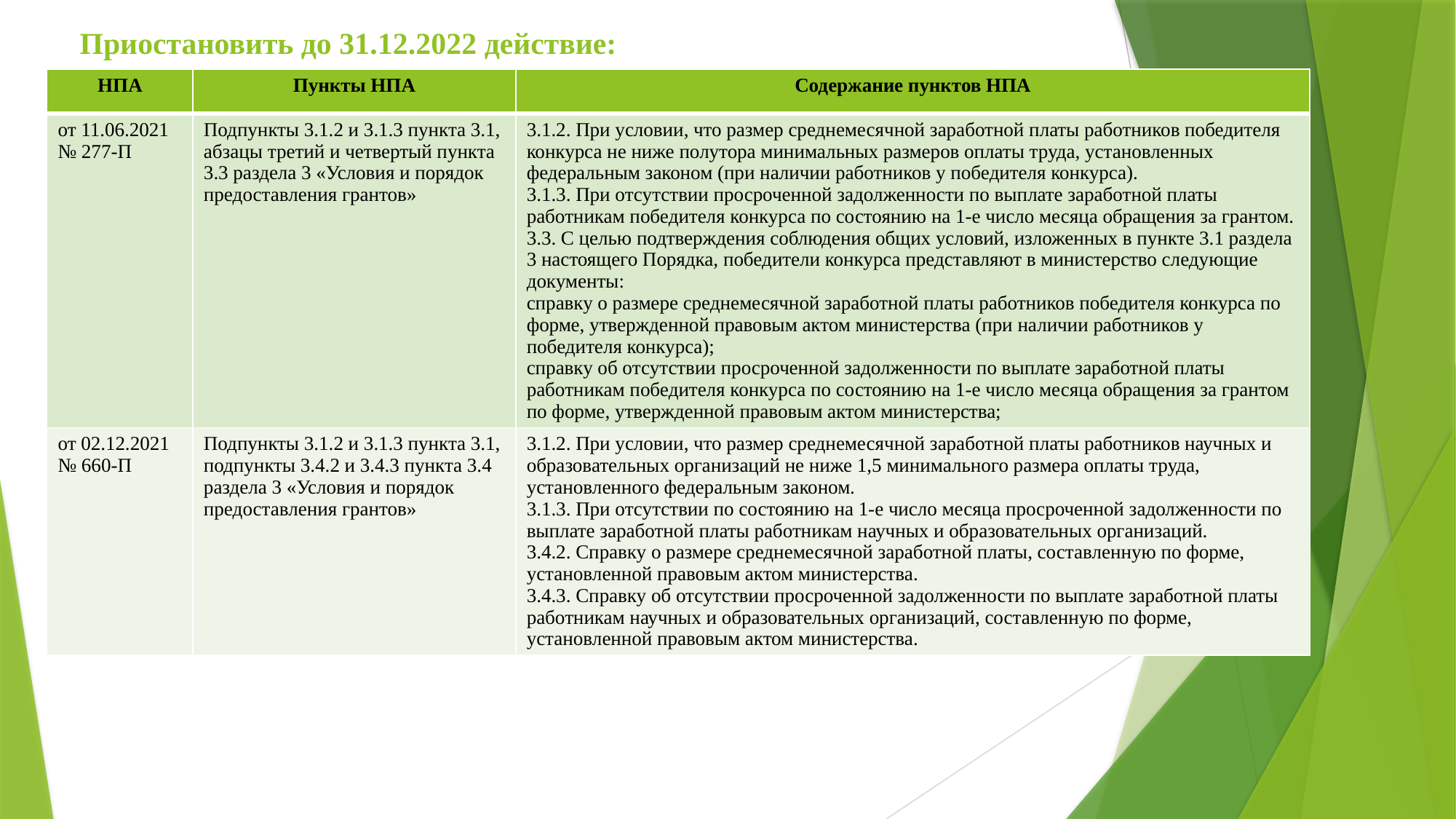

# Приостановить до 31.12.2022 действие:
| НПА | Пункты НПА | Содержание пунктов НПА |
| --- | --- | --- |
| от 11.06.2021 № 277-П | Подпункты 3.1.2 и 3.1.3 пункта 3.1, абзацы третий и четвертый пункта 3.3 раздела 3 «Условия и порядок предоставления грантов» | 3.1.2. При условии, что размер среднемесячной заработной платы работников победителя конкурса не ниже полутора минимальных размеров оплаты труда, установленных федеральным законом (при наличии работников у победителя конкурса). 3.1.3. При отсутствии просроченной задолженности по выплате заработной платы работникам победителя конкурса по состоянию на 1-е число месяца обращения за грантом. 3.3. С целью подтверждения соблюдения общих условий, изложенных в пункте 3.1 раздела 3 настоящего Порядка, победители конкурса представляют в министерство следующие документы: справку о размере среднемесячной заработной платы работников победителя конкурса по форме, утвержденной правовым актом министерства (при наличии работников у победителя конкурса); справку об отсутствии просроченной задолженности по выплате заработной платы работникам победителя конкурса по состоянию на 1-е число месяца обращения за грантом по форме, утвержденной правовым актом министерства; |
| от 02.12.2021 № 660-П | Подпункты 3.1.2 и 3.1.3 пункта 3.1, подпункты 3.4.2 и 3.4.3 пункта 3.4 раздела 3 «Условия и порядок предоставления грантов» | 3.1.2. При условии, что размер среднемесячной заработной платы работников научных и образовательных организаций не ниже 1,5 минимального размера оплаты труда, установленного федеральным законом. 3.1.3. При отсутствии по состоянию на 1-е число месяца просроченной задолженности по выплате заработной платы работникам научных и образовательных организаций. 3.4.2. Справку о размере среднемесячной заработной платы, составленную по форме, установленной правовым актом министерства. 3.4.3. Справку об отсутствии просроченной задолженности по выплате заработной платы работникам научных и образовательных организаций, составленную по форме, установленной правовым актом министерства. |